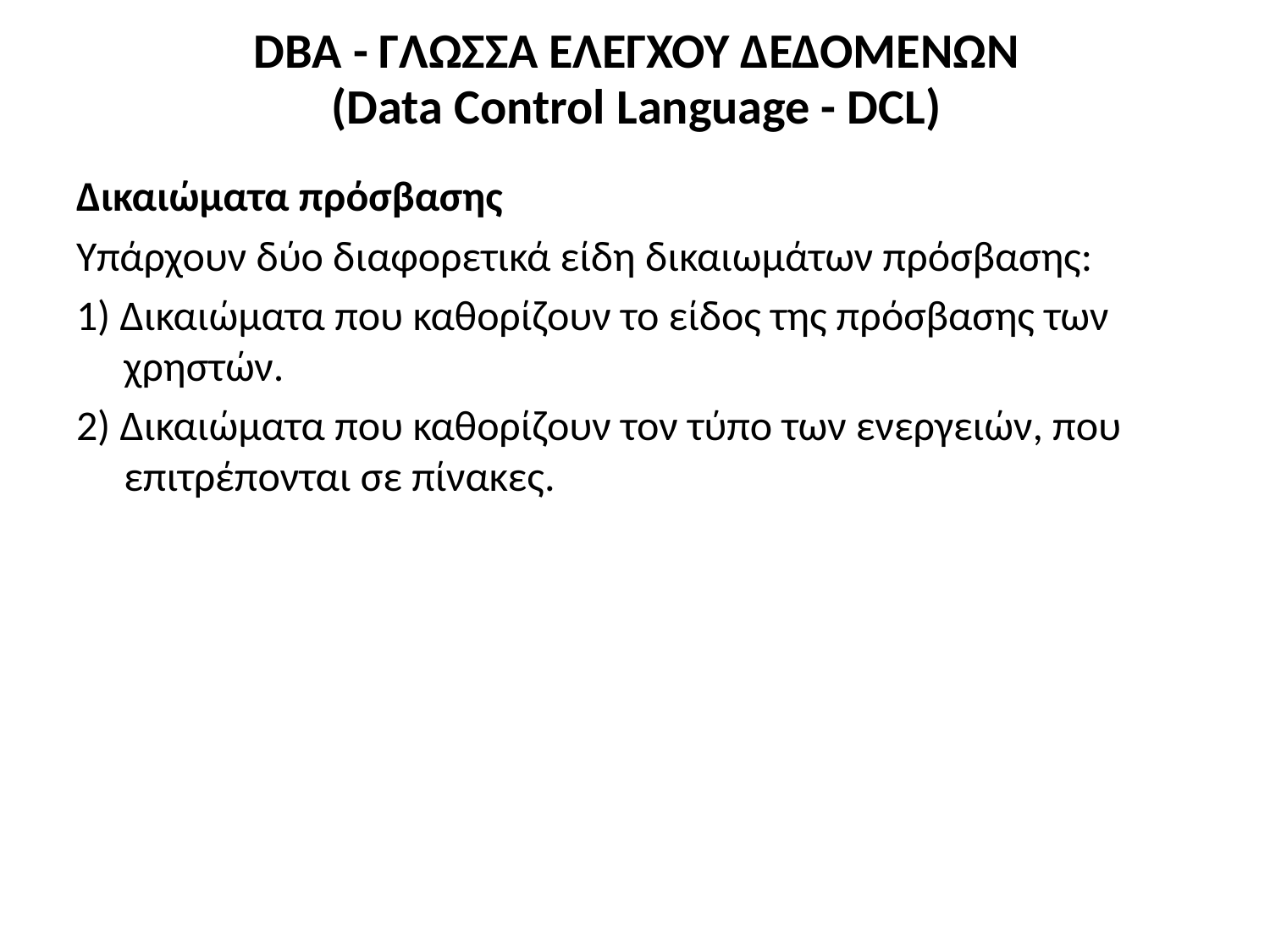

# DBA - ΓΛΩΣΣΑ ΕΛΕΓΧΟΥ ΔΕΔΟΜΕΝΩΝ (Data Control Language - DCL)
Δικαιώματα πρόσβασης
Υπάρχουν δύο διαφορετικά είδη δικαιωμάτων πρόσβασης:
1) Δικαιώματα που καθορίζουν το είδος της πρόσβασης των χρηστών.
2) Δικαιώματα που καθορίζουν τον τύπο των ενεργειών, που επιτρέπονται σε πίνακες.